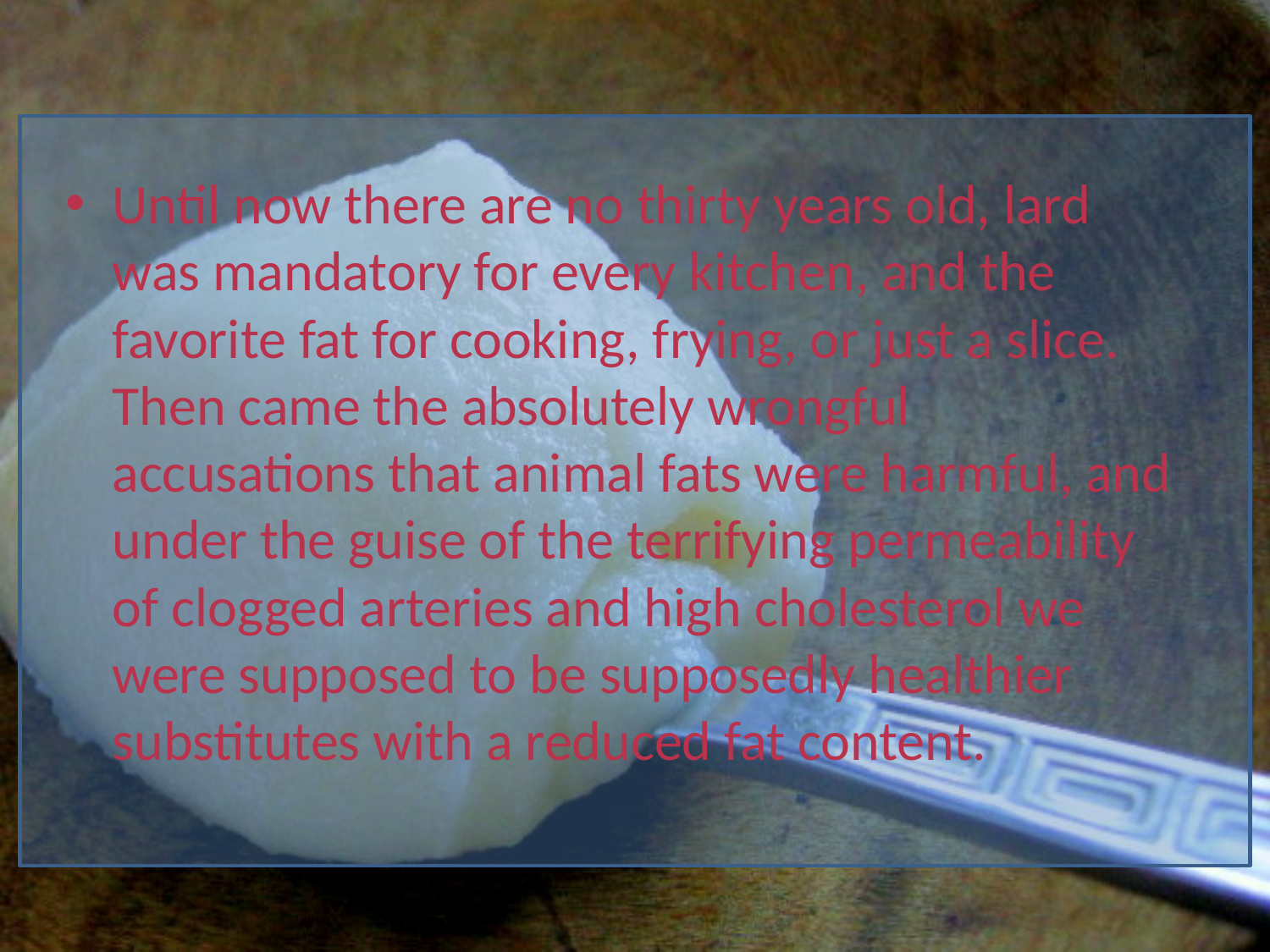

Until now there are no thirty years old, lard was mandatory for every kitchen, and the favorite fat for cooking, frying, or just a slice. Then came the absolutely wrongful accusations that animal fats were harmful, and under the guise of the terrifying permeability of clogged arteries and high cholesterol we were supposed to be supposedly healthier substitutes with a reduced fat content.